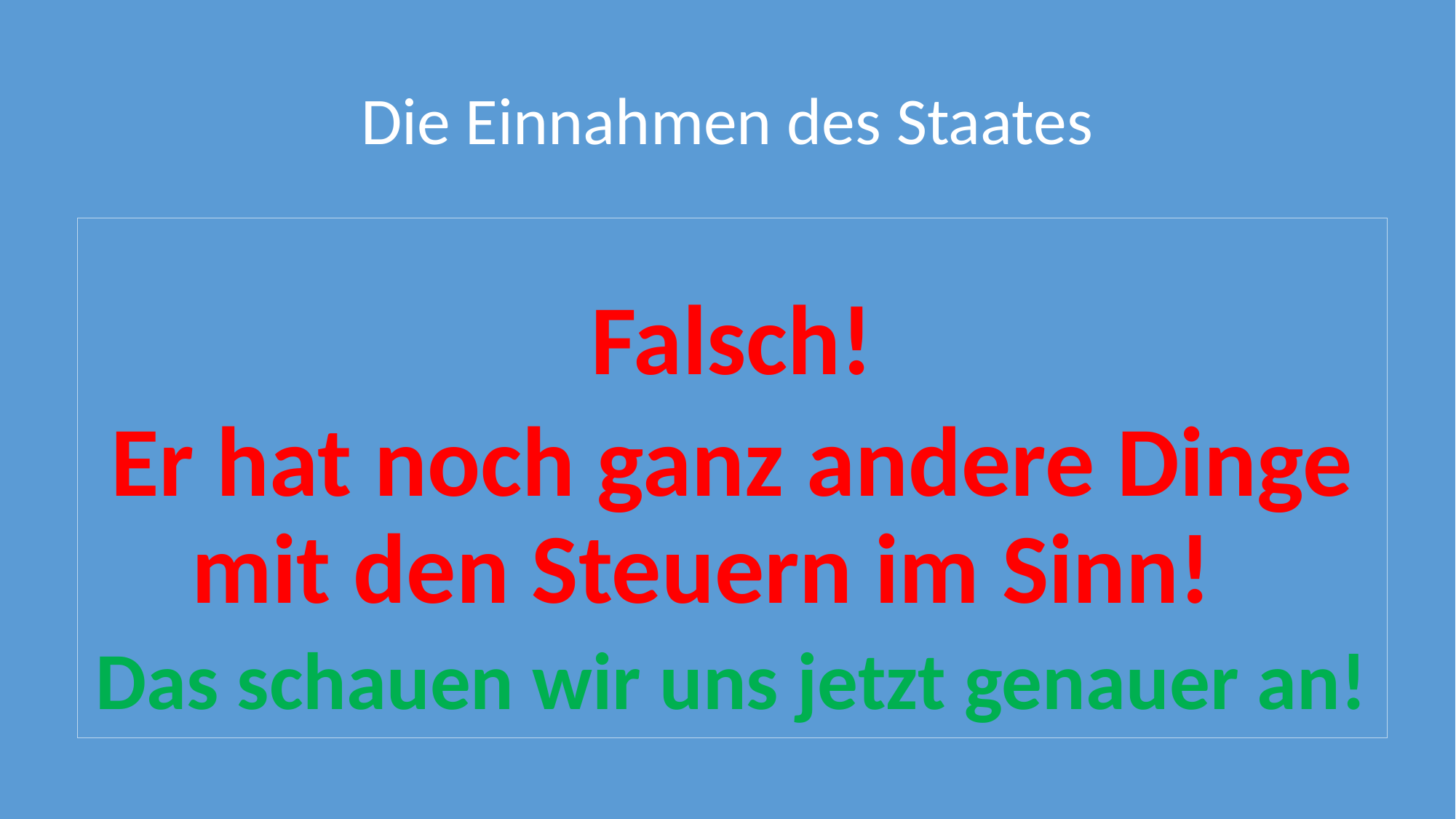

# Die Einnahmen des Staates

Falsch!
Er hat noch ganz andere Dinge mit den Steuern im Sinn!
Das schauen wir uns jetzt genauer an!